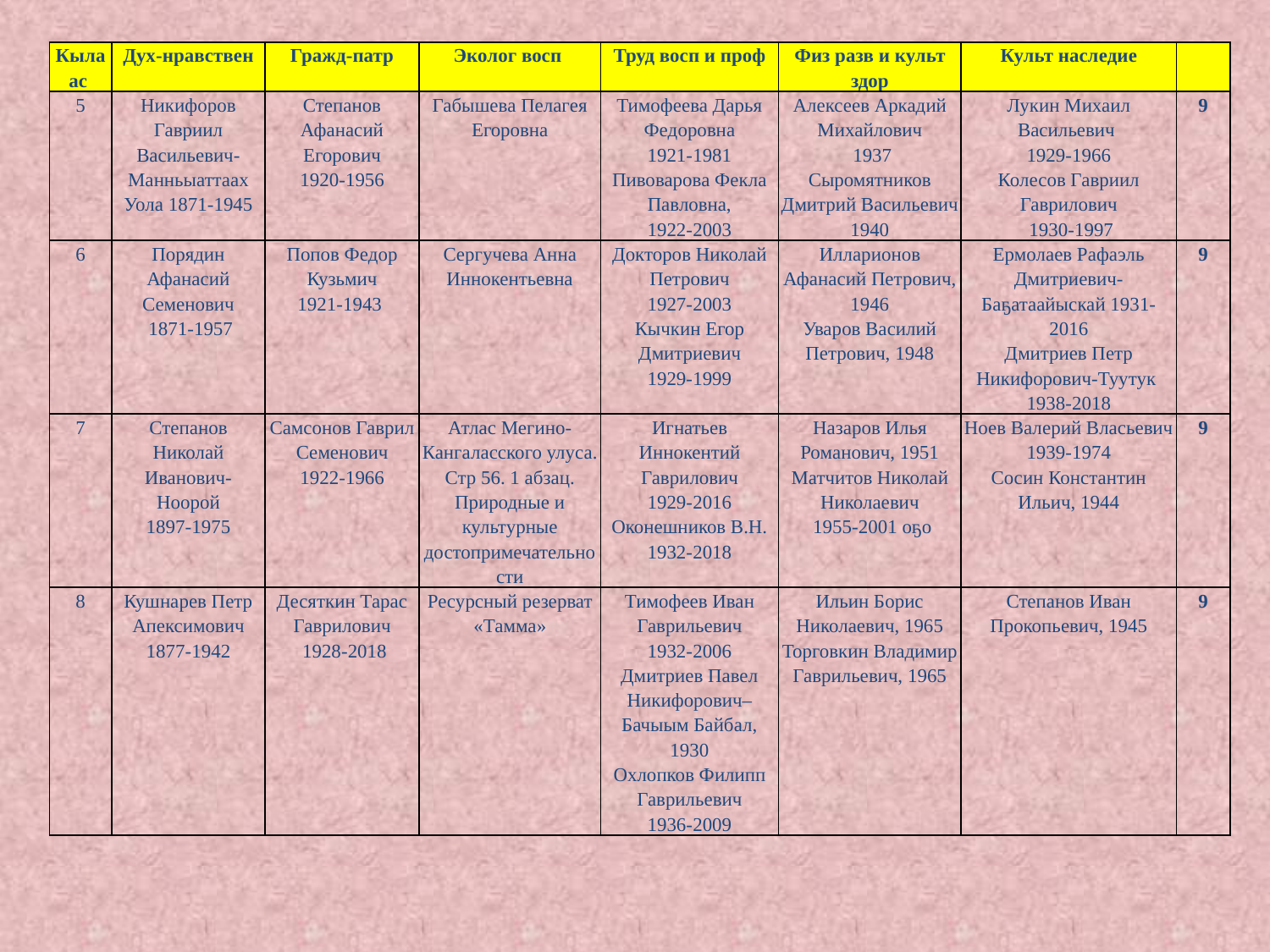

| Кылаас | Дух-нравствен | Гражд-патр | Эколог восп | Труд восп и проф | Физ разв и культ здор | Культ наследие |  |
| --- | --- | --- | --- | --- | --- | --- | --- |
| 5 | Никифоров Гавриил Васильевич-Манньыаттаах Уола 1871-1945 | Степанов Афанасий Егорович 1920-1956 | Габышева Пелагея Егоровна | Тимофеева Дарья Федоровна 1921-1981 Пивоварова Фекла Павловна, 1922-2003 | Алексеев Аркадий Михайлович 1937 Сыромятников Дмитрий Васильевич 1940 | Лукин Михаил Васильевич 1929-1966 Колесов Гавриил Гаврилович 1930-1997 | 9 |
| 6 | Порядин Афанасий Семенович 1871-1957 | Попов Федор Кузьмич 1921-1943 | Сергучева Анна Иннокентьевна | Докторов Николай Петрович 1927-2003 Кычкин Егор Дмитриевич 1929-1999 | Илларионов Афанасий Петрович, 1946 Уваров Василий Петрович, 1948 | Ермолаев Рафаэль Дмитриевич- Баҕатаайыскай 1931-2016 Дмитриев Петр Никифорович-Туутук 1938-2018 | 9 |
| 7 | Степанов Николай Иванович-Ноорой 1897-1975 | Самсонов Гаврил Семенович 1922-1966 | Атлас Мегино-Кангаласского улуса. Стр 56. 1 абзац. Природные и культурные достопримечательности | Игнатьев Иннокентий Гаврилович 1929-2016 Оконешников В.Н. 1932-2018 | Назаров Илья Романович, 1951 Матчитов Николай Николаевич 1955-2001 оҕо | Ноев Валерий Власьевич 1939-1974 Сосин Константин Ильич, 1944 | 9 |
| 8 | Кушнарев Петр Апексимович 1877-1942 | Десяткин Тарас Гаврилович 1928-2018 | Ресурсный резерват «Тамма» | Тимофеев Иван Гаврильевич 1932-2006 Дмитриев Павел Никифорович– Бачыым Байбал, 1930 Охлопков Филипп Гаврильевич 1936-2009 | Ильин Борис Николаевич, 1965 Торговкин Владимир Гаврильевич, 1965 | Степанов Иван Прокопьевич, 1945 | 9 |
#